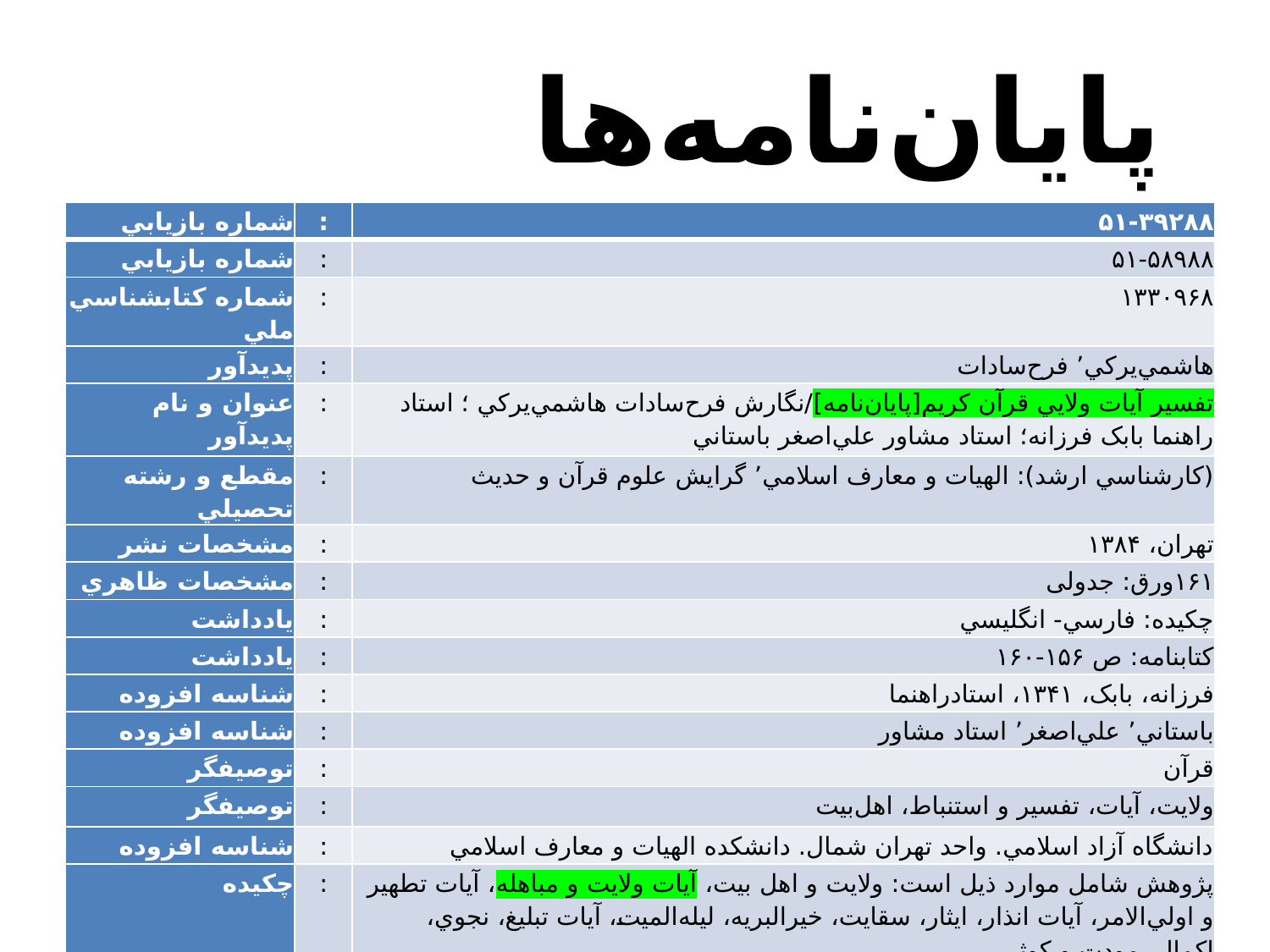

پايان‌نامه‌ها
| ‏شماره بازيابي | : | ۵۱-۳۹۲۸۸ |
| --- | --- | --- |
| ‏شماره بازيابي | : | ۵۱-۵۸۹۸۸ |
| ‏شماره کتابشناسي ملي | : | ۱۳۳۰۹۶۸ |
| ‏پديدآور | : | هاشمي‌يرکي٬ فرح‌سادات |
| ‏عنوان و نام پديدآور | : | تفسير آيات ولايي قرآن کريم[پ‍اي‍ان‌ن‍ام‍ه‌]/نگارش فرح‌سادات هاشمي‌يرکي ؛ استاد راهنما بابک فرزانه؛ استاد مشاور علي‌اصغر باستاني |
| ‏مقطع و رشته تحصيلي | : | (کارشناسي ارشد): الهيات و معارف اسلامي٬ گرايش علوم قرآن و حديث |
| ‏مشخصات نشر | : | تهران، ۱۳۸۴ |
| ‏مشخصات ظاهري | : | ۱۶۱ورق: جدولی |
| ‏يادداشت | : | چکيده: فارسي- انگليسي |
| ‏يادداشت | : | کتابنامه: ص ۱۵۶-۱۶۰ |
| ‏شناسه افزوده | : | ف‍رزان‍ه‌، ب‍اب‍ک‌‏‫، ۱۳۴۱‏، استاد‌راهنما |
| ‏شناسه افزوده | : | باستاني٬ علي‌اصغر٬ استاد مشاور |
| ‏توصيفگر | : | قرآن |
| ‏توصيفگر | : | ولاي‍ت‌، آيات، تفسير و استنباط، اهل‌بيت |
| ‏شناسه افزوده | : | دانشگاه آزاد اسلامي. واحد تهران شمال. دانشکده الهيات و معارف اسلامي |
| ‏چکيده | : | پژوهش شامل موارد ذيل است: ولايت و اهل بيت، آيات ولايت و مباهله، آيات تطهير و اولي‌الامر، آيات انذار، ايثار، سقايت، خيرالبريه، ليله‌الميت، آيات تبليغ، نجوي، اکمال، مودت و کوثر. |